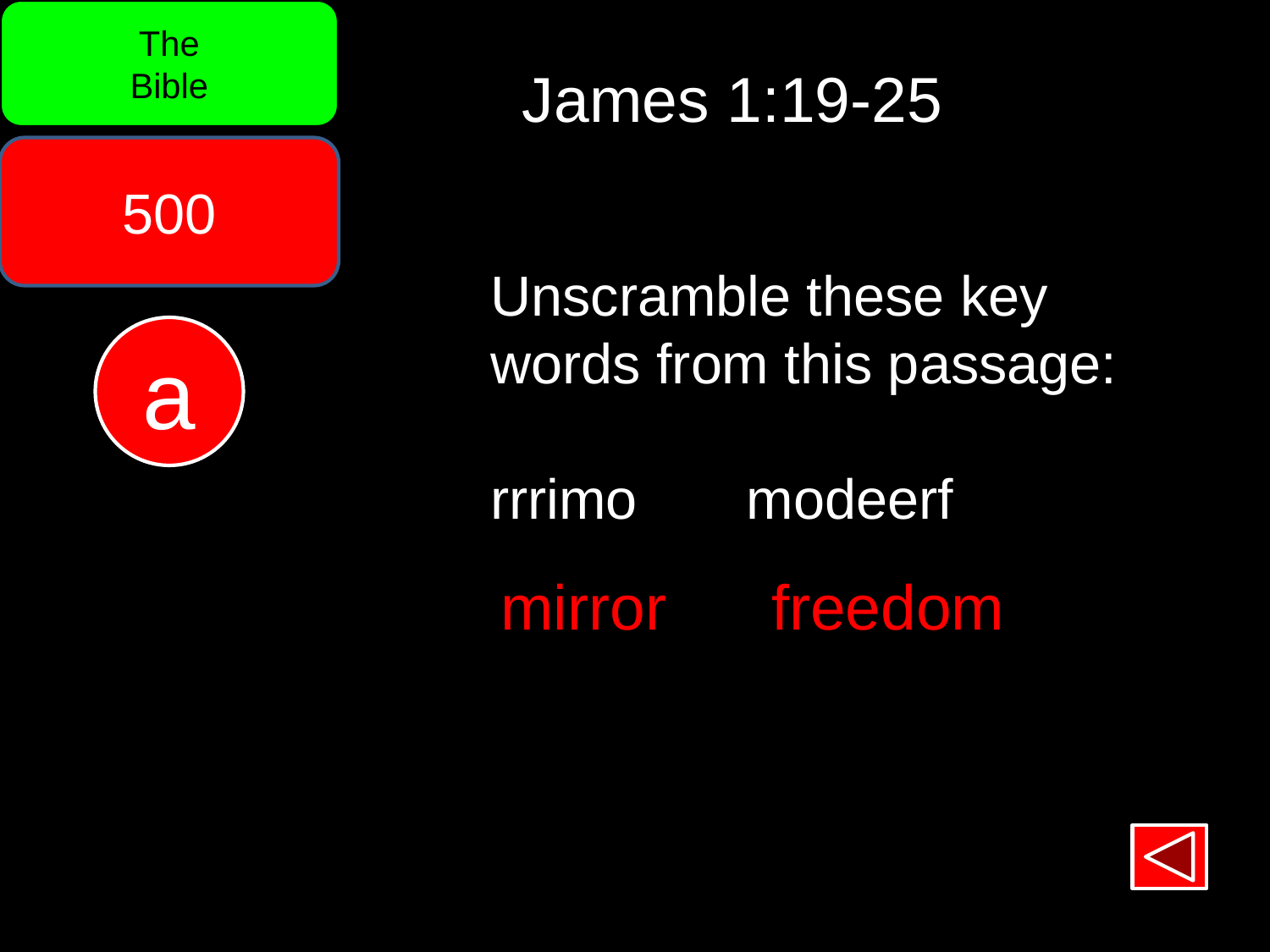

The
Bible
James 1:19-25
500
Unscramble these key
words from this passage:

rrrimo       modeerf
a
mirror      freedom